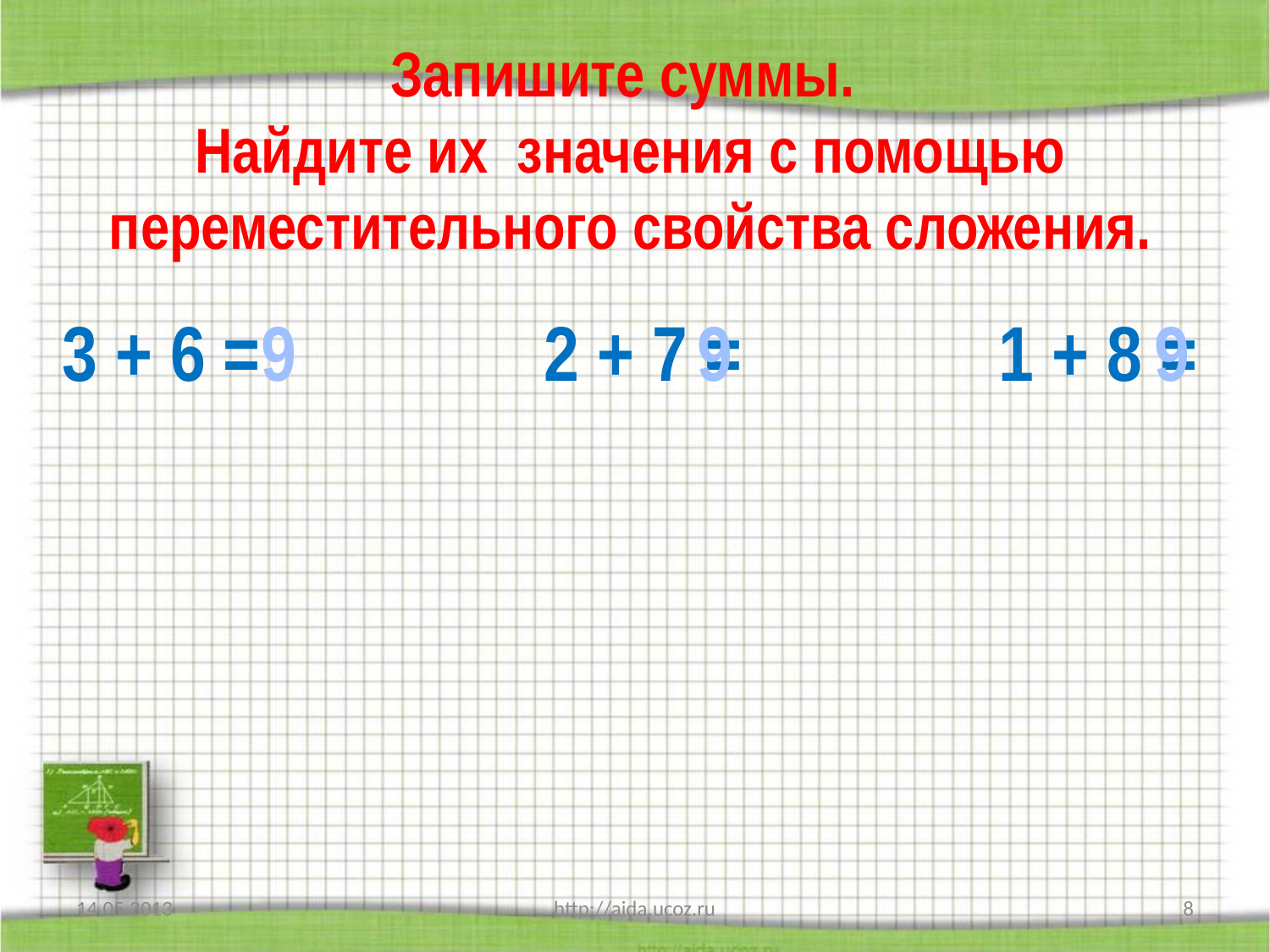

# Запишите суммы. Найдите их  значения с помощью переместительного свойства сложения.
3 + 6 =		   2 + 7 =			1 + 8 =
9
9
9
14.05.2013
http://aida.ucoz.ru
8